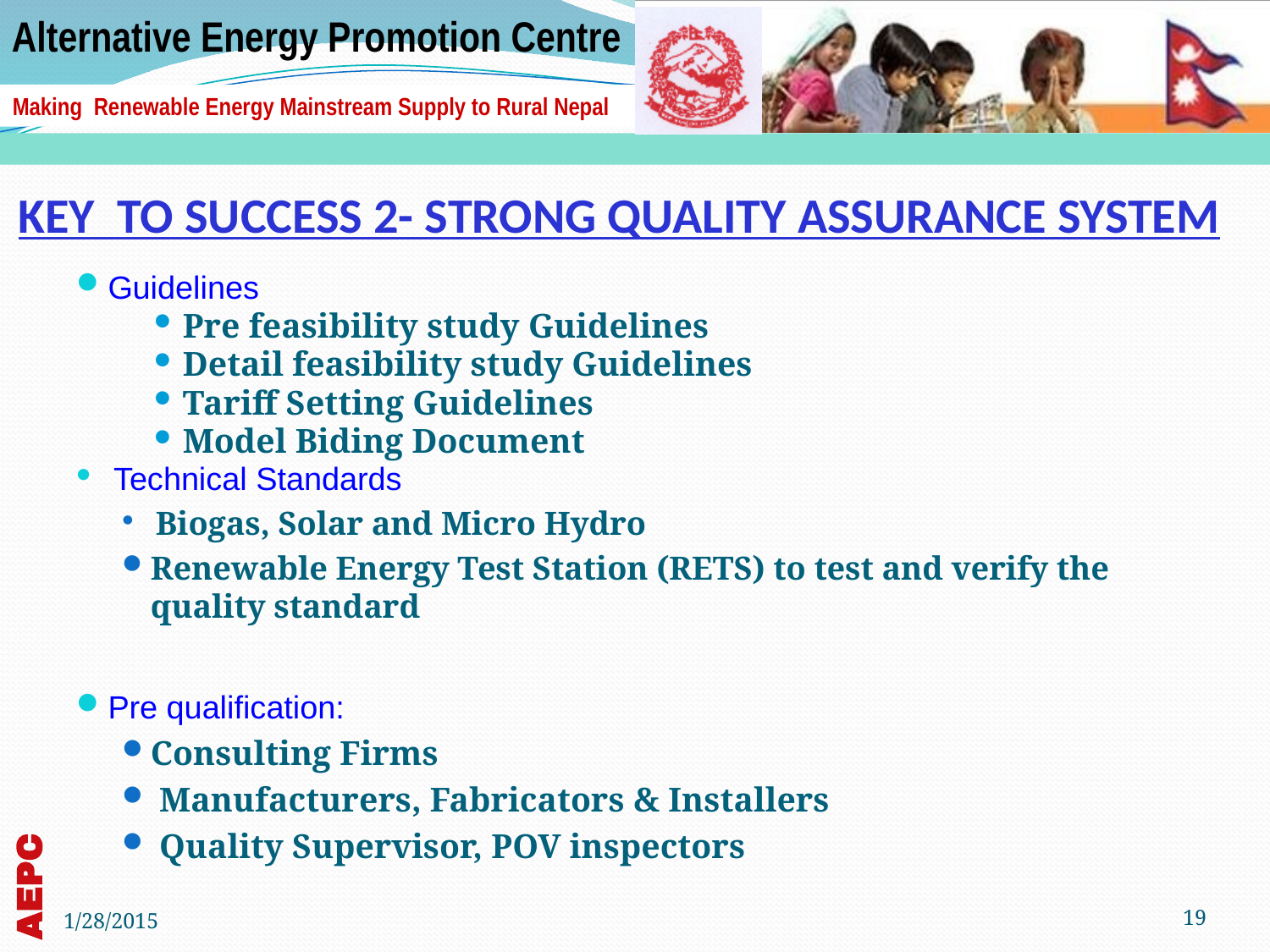

# Key  TO Success 2- Strong Quality Assurance System
Guidelines
Pre feasibility study Guidelines
Detail feasibility study Guidelines
Tariff Setting Guidelines
Model Biding Document
 Technical Standards
 Biogas, Solar and Micro Hydro
Renewable Energy Test Station (RETS) to test and verify the quality standard

Pre qualification:
Consulting Firms
 Manufacturers, Fabricators & Installers
 Quality Supervisor, POV inspectors

1/28/2015
19